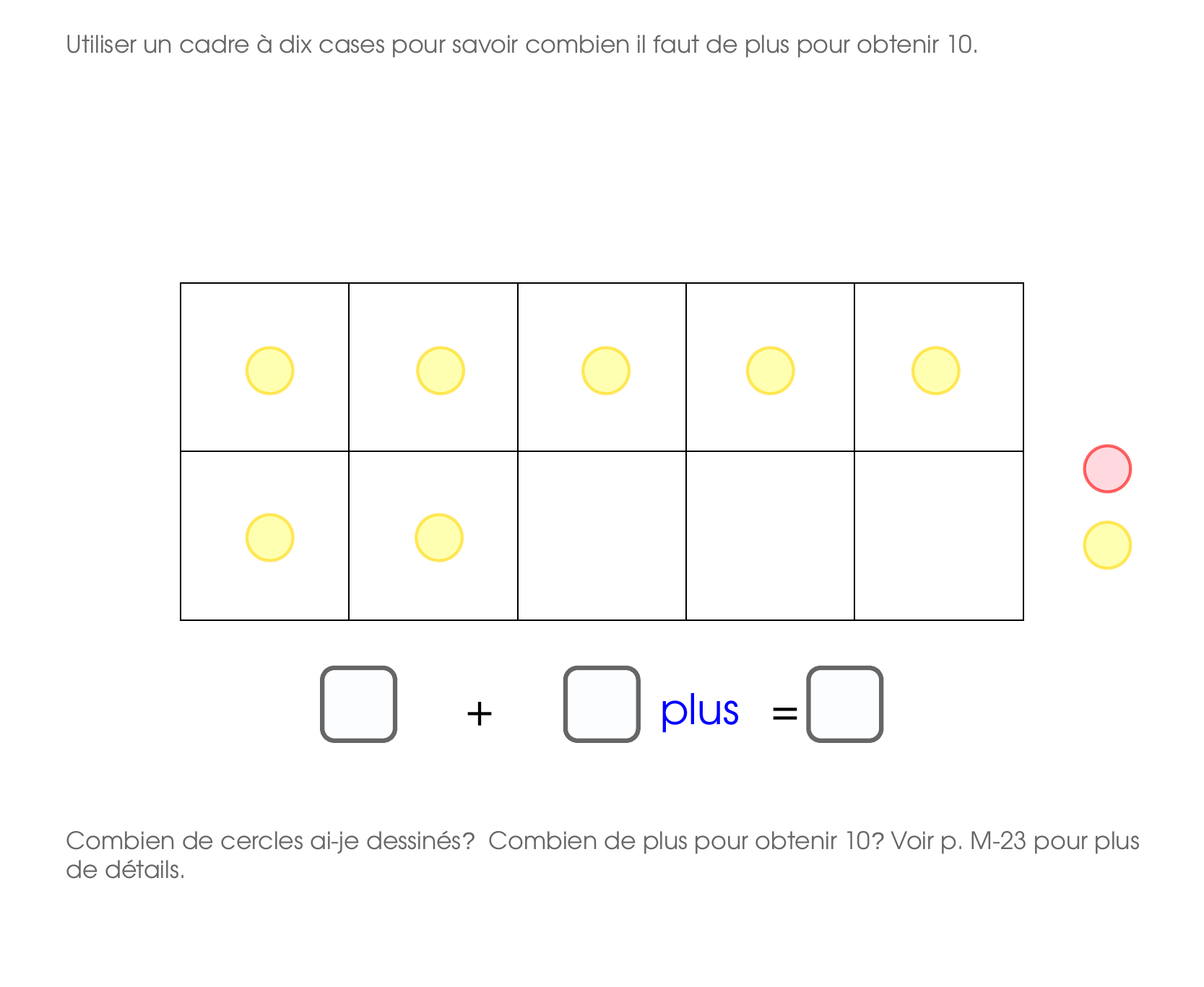

Utiliser un cadre à dix cases pour savoir combien il faut de plus pour obtenir 10.
|  |  |  |  |  |
| --- | --- | --- | --- | --- |
|  |  |  |  |  |

+
 plus
=
Combien de cercles ai-je dessinés?  Combien de plus pour obtenir 10? Voir p. M-23 pour plus de détails.